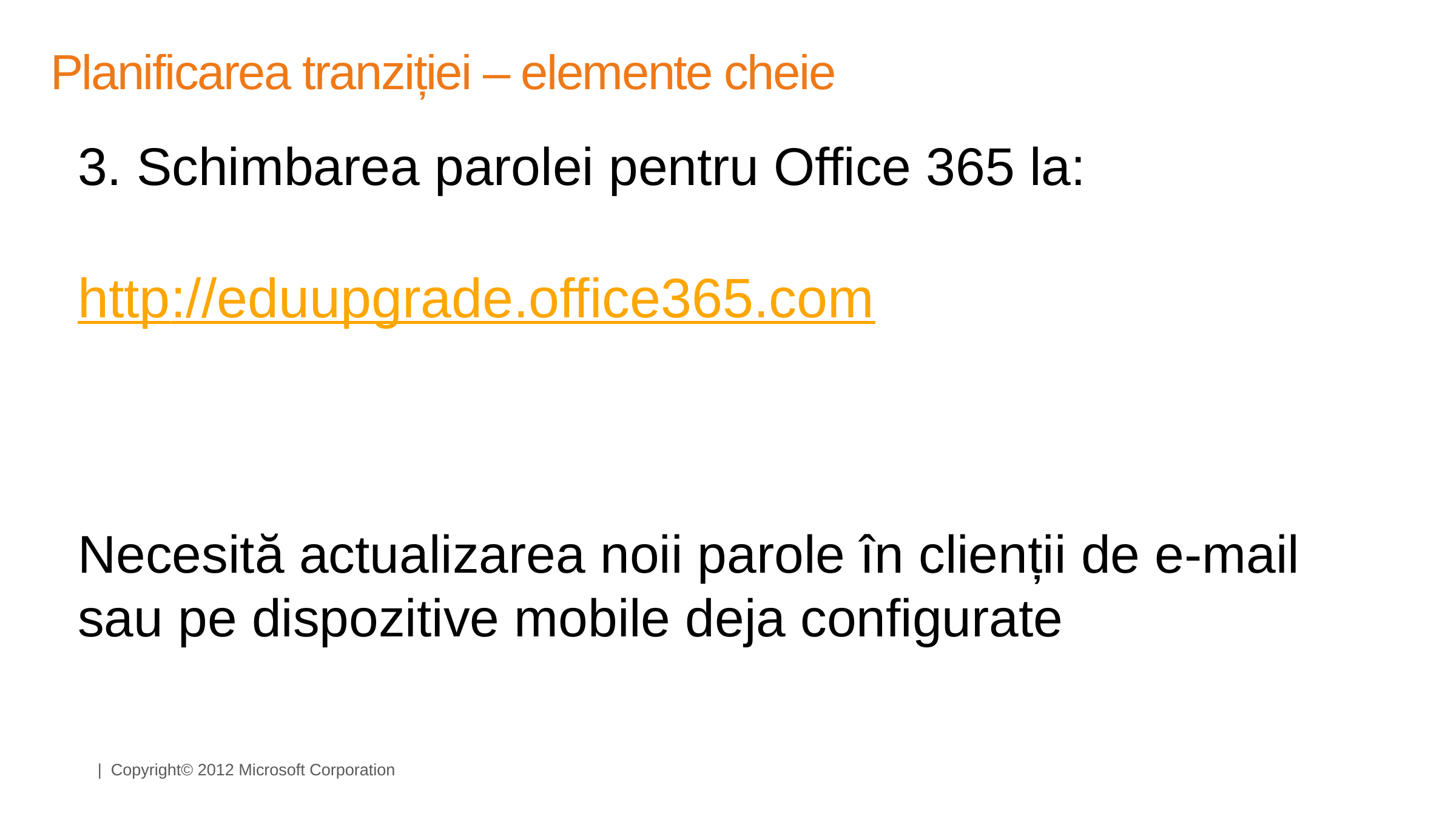

# Planificarea tranziției – elemente cheie

3. Schimbarea parolei pentru Office 365 la:

http://eduupgrade.office365.com

Necesită actualizarea noii parole în clienții de e-mail sau pe dispozitive mobile deja configurate